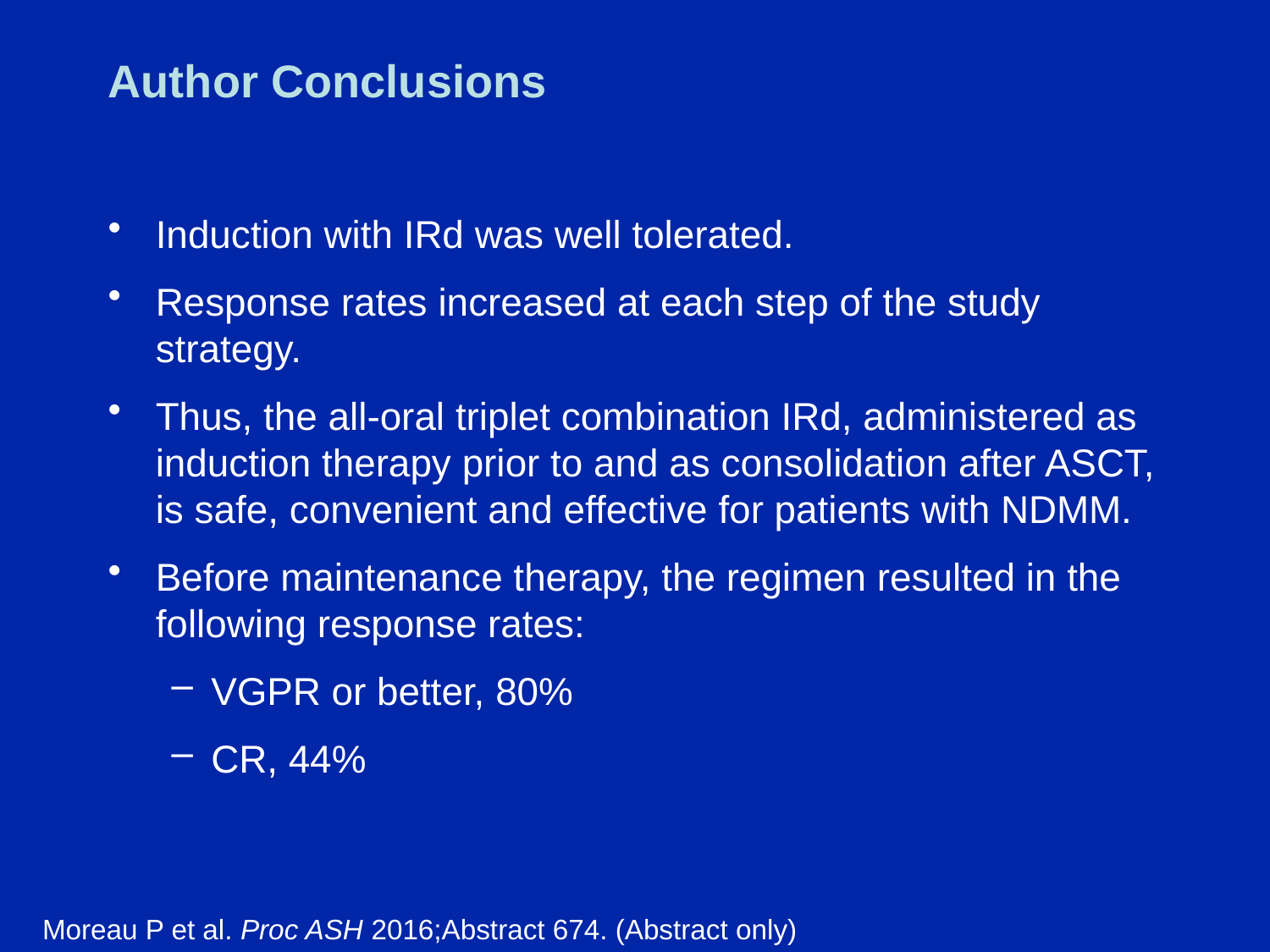

# Author Conclusions
Induction with IRd was well tolerated.
Response rates increased at each step of the study strategy.
Thus, the all-oral triplet combination IRd, administered as induction therapy prior to and as consolidation after ASCT, is safe, convenient and effective for patients with NDMM.
Before maintenance therapy, the regimen resulted in the following response rates:
VGPR or better, 80%
CR, 44%
Moreau P et al. Proc ASH 2016;Abstract 674. (Abstract only)